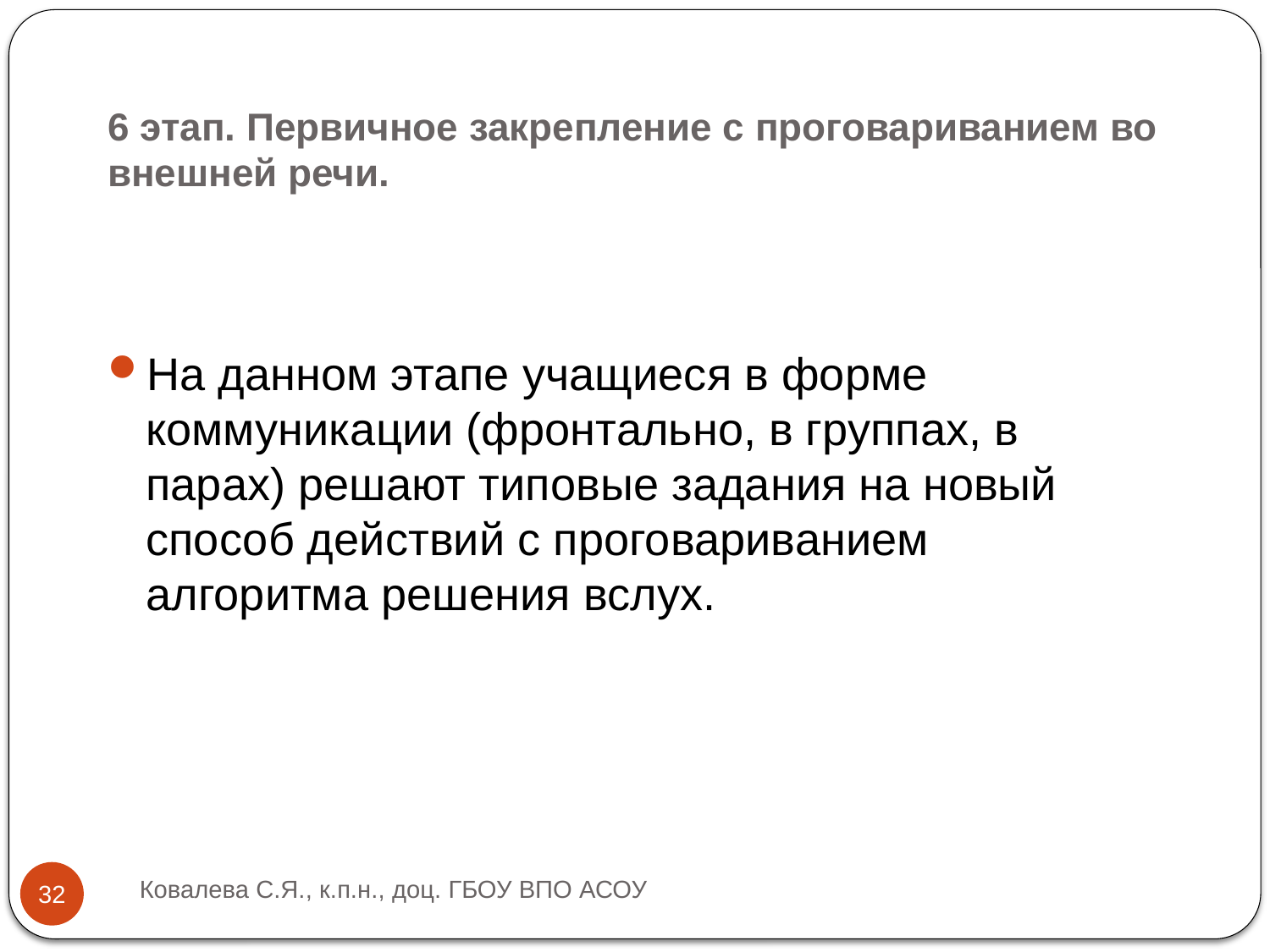

# 6 этап. Первичное закрепление с проговариванием во внешней речи.
На данном этапе учащиеся в форме коммуникации (фронтально, в группах, в парах) решают типовые задания на новый способ действий с проговариванием алгоритма решения вслух.
Ковалева С.Я., к.п.н., доц. ГБОУ ВПО АСОУ
32